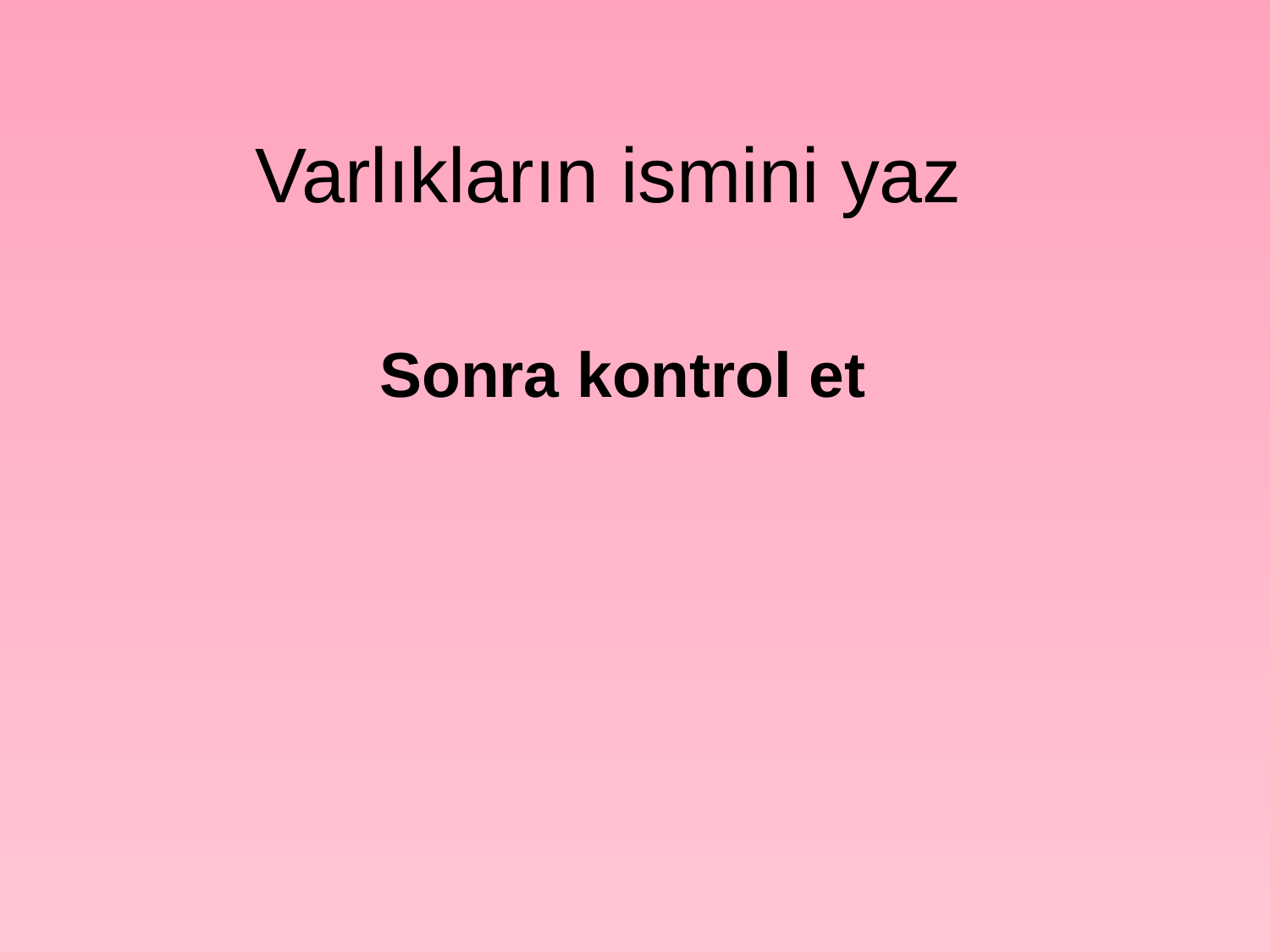

# Varlıkların ismini yaz
Sonra kontrol et